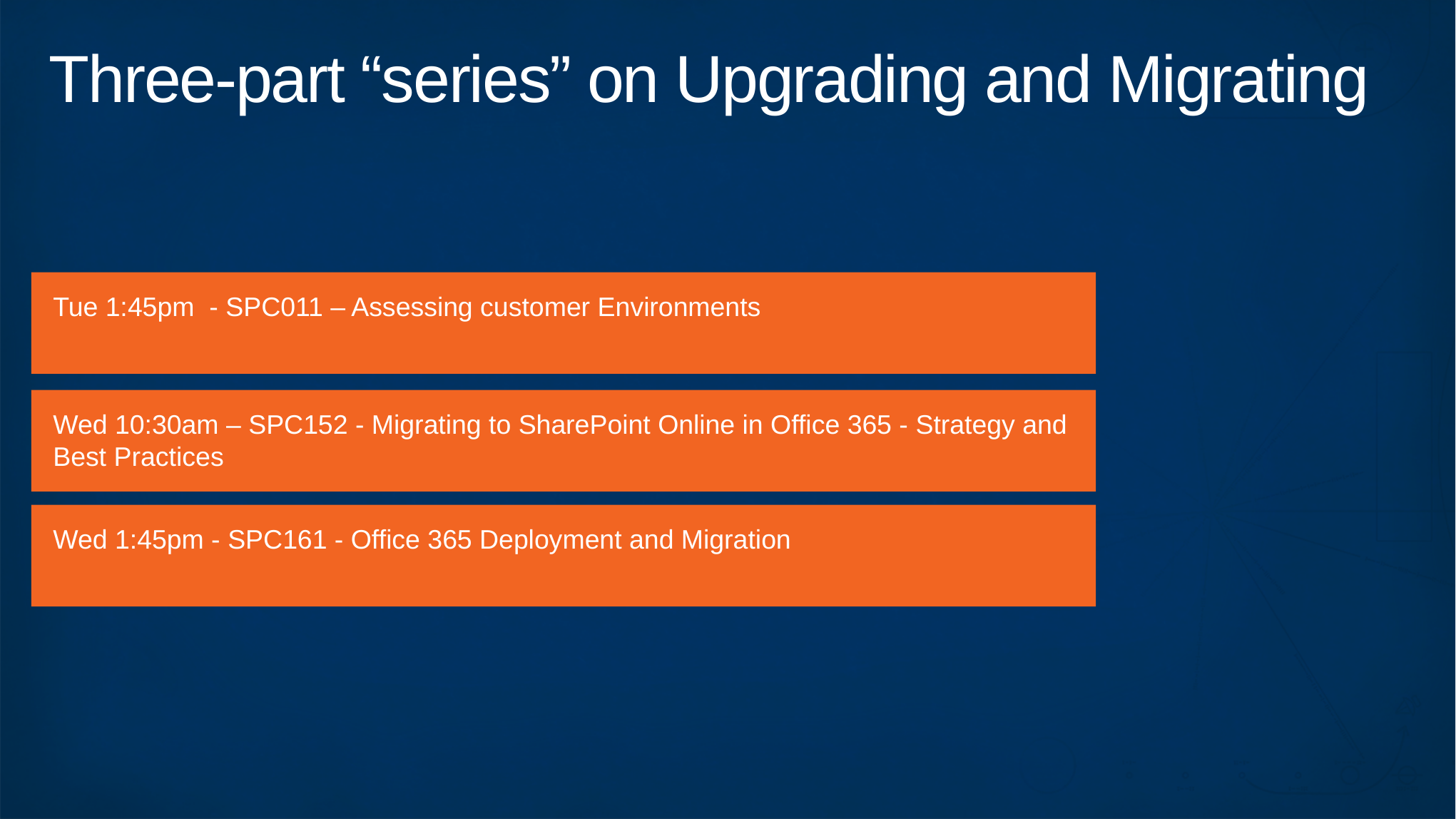

# Three-part “series” on Upgrading and Migrating
Tue 1:45pm  - SPC011 – Assessing customer Environments
Wed 10:30am – SPC152 - Migrating to SharePoint Online in Office 365 - Strategy and Best Practices
Wed 1:45pm - SPC161 - Office 365 Deployment and Migration